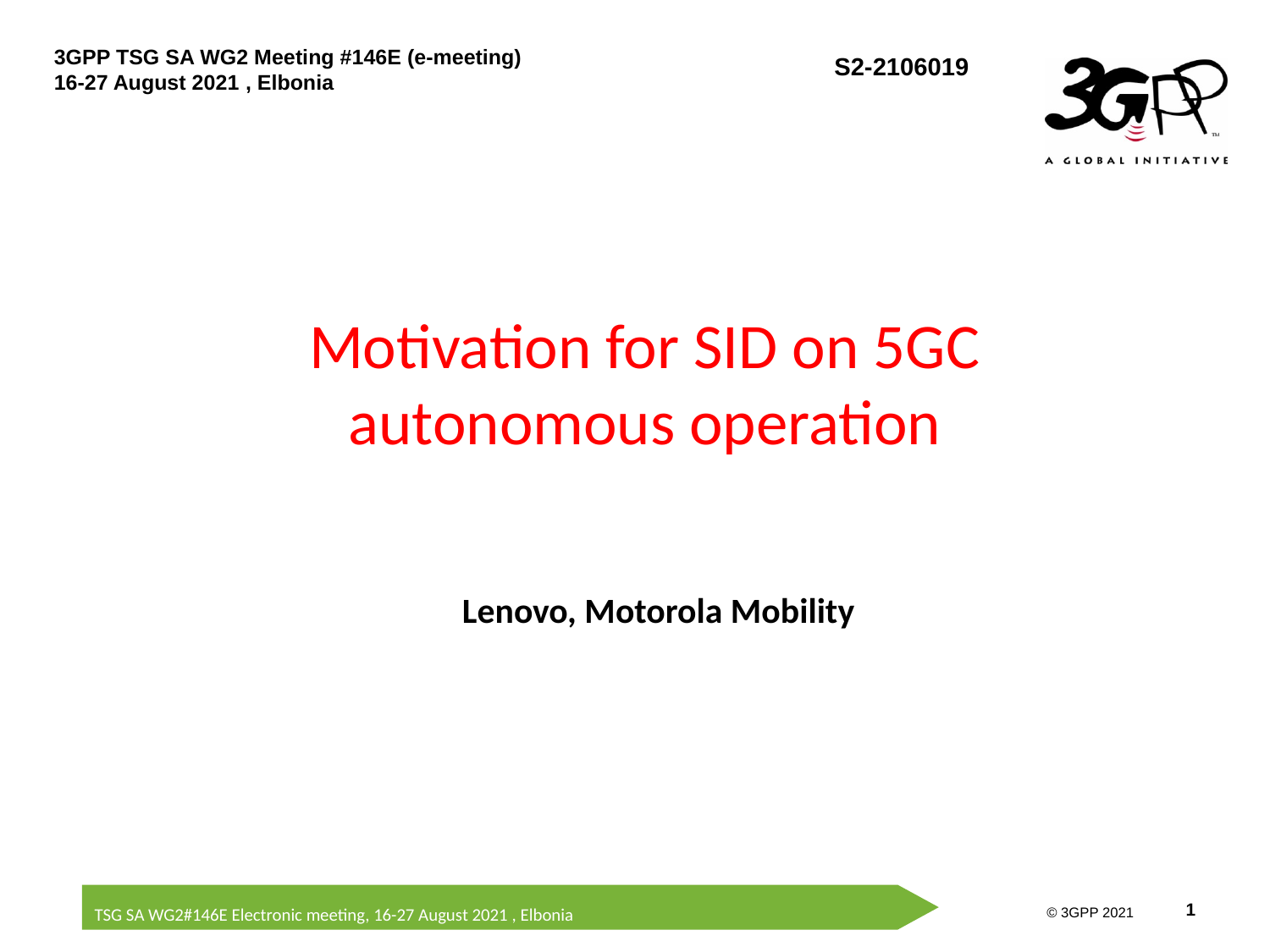

# Motivation for SID on 5GC autonomous operation
Lenovo, Motorola Mobility